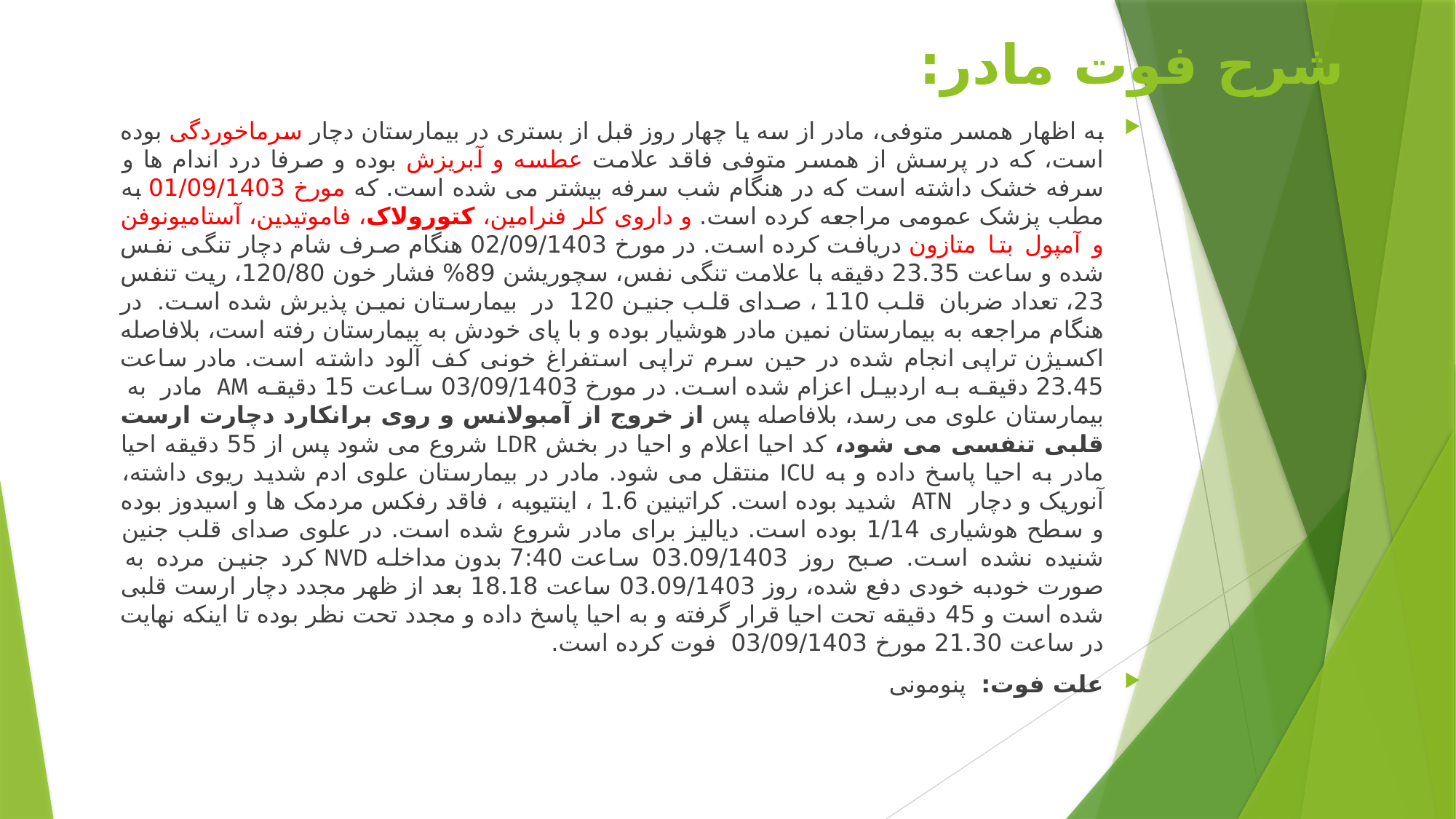

# شرح فوت مادر:
به اظهار همسر متوفی، مادر از سه یا چهار روز قبل از بستری در بیمارستان دچار سرماخوردگی بوده است، که در پرسش از همسر متوفی فاقد علامت عطسه و آبریزش بوده و صرفا درد اندام ها و سرفه خشک داشته است که در هنگام شب سرفه بیشتر می شده است. که مورخ 01/09/1403 به مطب پزشک عمومی مراجعه کرده است. و داروی کلر فنرامین، کتورولاک، فاموتیدین، آستامیونوفن و آمپول بتا متازون دریافت کرده است. در مورخ 02/09/1403 هنگام صرف شام دچار تنگی نفس شده و ساعت 23.35 دقیقه با علامت تنگی نفس، سچوریشن 89% فشار خون 120/80، ریت تنفس 23، تعداد ضربان قلب 110 ، صدای قلب جنین 120  در  بیمارستان نمین پذیرش شده است.  در هنگام مراجعه به بیمارستان نمین مادر هوشیار بوده و با پای خودش به بیمارستان رفته است، بلافاصله اکسیژن تراپی انجام شده در حین سرم تراپی استفراغ خونی کف آلود داشته است. مادر ساعت 23.45 دقیقه به اردبیل اعزام شده است. در مورخ 03/09/1403 ساعت 15 دقیقه AM مادر به بیمارستان علوی می رسد، بلافاصله پس از خروج از آمبولانس و روی برانکارد دچارت ارست قلبی تنفسی می شود، کد احیا اعلام و احیا در بخش LDR شروع می شود پس از 55 دقیقه احیا مادر به احیا پاسخ داده و به ICU منتقل می شود. مادر در بیمارستان علوی ادم شدید ریوی داشته، آنوریک و دچار  ATN  شدید بوده است. کراتینین 1.6 ، اینتیوبه ، فاقد رفکس مردمک ها و اسیدوز بوده و سطح هوشیاری 1/14 بوده است. دیالیز برای مادر شروع شده است. در علوی صدای قلب جنین شنیده نشده است. صبح روز 03.09/1403 ساعت 7:40 بدون مداخله NVD کرد جنین مرده به صورت خودبه خودی دفع شده، روز 03.09/1403 ساعت 18.18 بعد از ظهر مجدد دچار ارست قلبی شده است و 45 دقیقه تحت احیا قرار گرفته و به احیا پاسخ داده و مجدد تحت نظر بوده تا اینکه نهایت در ساعت 21.30 مورخ 03/09/1403  فوت کرده است.
علت فوت:  پنومونی